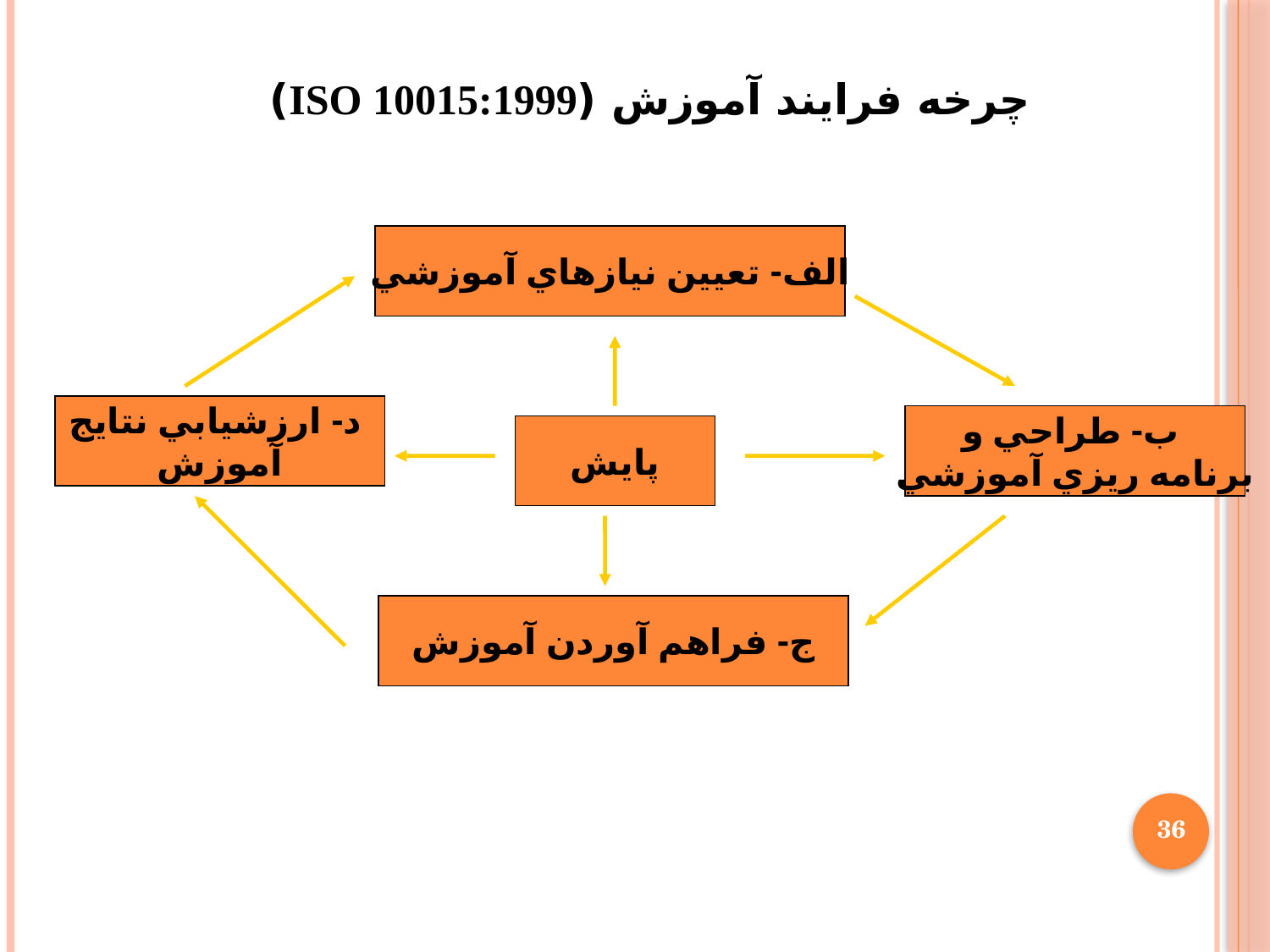

چرخه فرايند آموزش (ISO 10015:1999)
الف- تعيين نيازهاي آموزشي

د- ارزشيابي نتايج
آموزش
ب- طراحي و
برنامه ريزي آموزشي
پايش

ج- فراهم آوردن آموزش
36